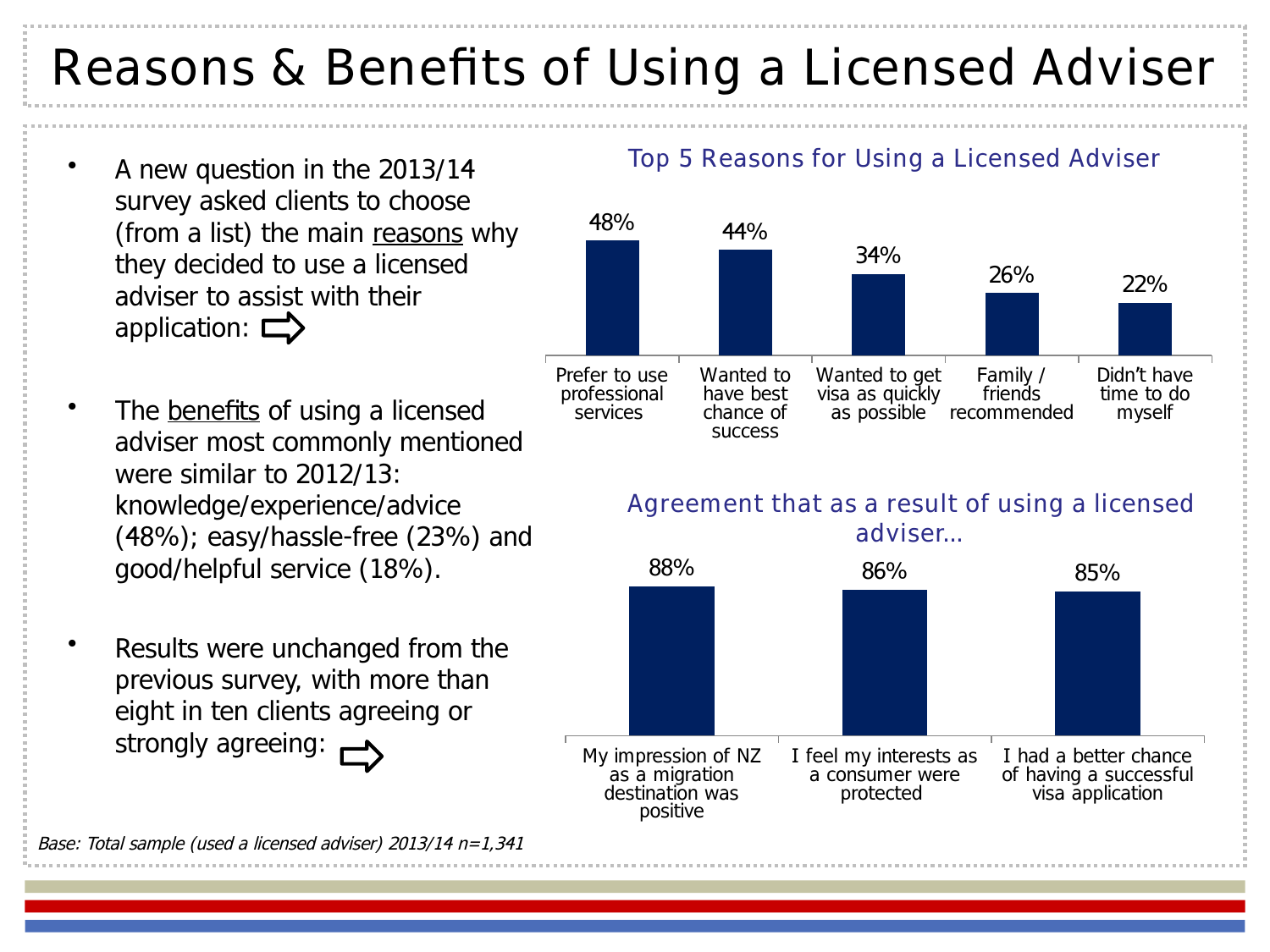

# Reasons & Benefits of Using a Licensed Adviser

### Chart

| Category | 2013 |
|---|---|
| Prefer to use professional services  | 0.4800000000000003 |
| Wanted to have best chance of success | 0.44 |
| Wanted to get visa as quickly as possible | 0.34 |
| Family / friends recommended | 0.26 |
| Didn’t have time to do myself | 0.22 |
Top 5 Reasons for Using a Licensed Adviser
A new question in the 2013/14 survey asked clients to choose (from a list) the main reasons why they decided to use a licensed adviser to assist with their application:

The benefits of using a licensed adviser most commonly mentioned were similar to 2012/13:  knowledge/experience/advice (48%); easy/hassle-free (23%) and good/helpful service (18%).

Results were unchanged from the previous survey, with more than eight in ten clients agreeing or strongly agreeing:

Agreement that as a result of using a licensed adviser…

### Chart

| Category | 2013 |
|---|---|
| My impression of NZ as a migration destination was positive | 0.88 |
| I feel my interests as a consumer were protected  | 0.8600000000000007 |
| I had a better chance of having a successful visa application | 0.8500000000000006 |
Base: Total sample (used a licensed adviser) 2013/14 n=1,341
7